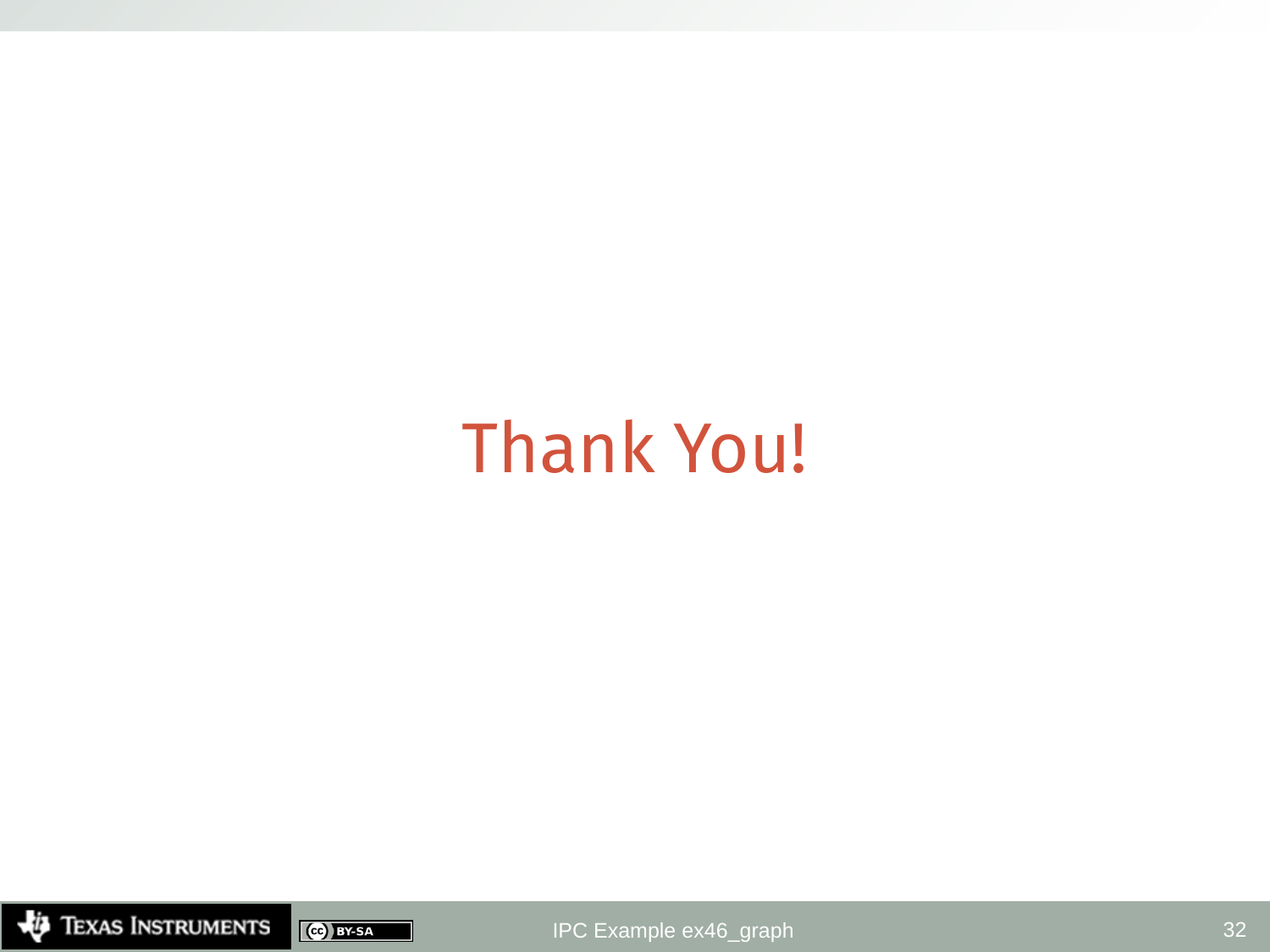

# Thank You!
32
IPC Example ex46_graph